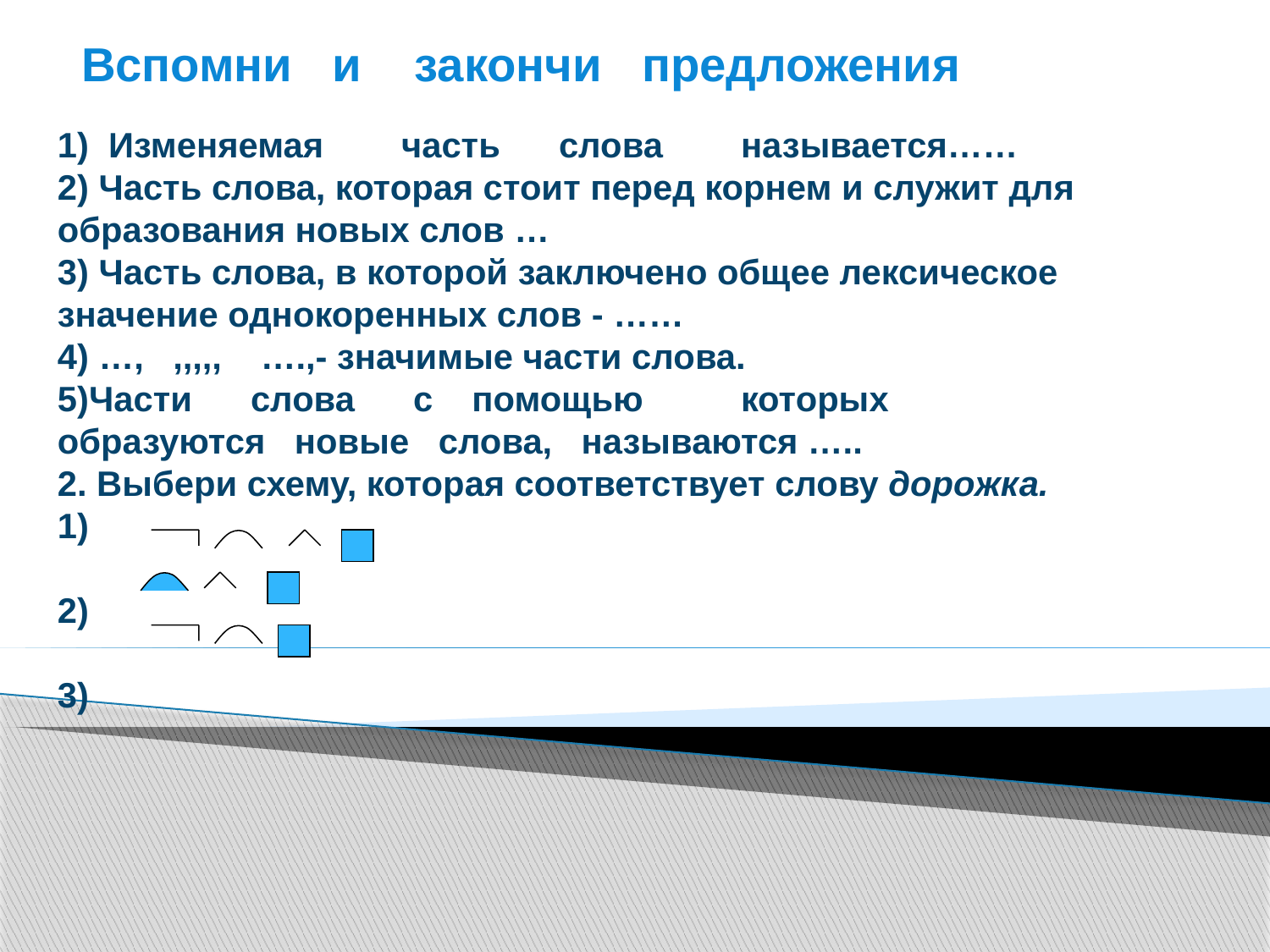

Вспомни   и    закончи   предложения
# 1)  Изменяемая        часть      слова        называется…… 2) Часть слова, которая стоит перед корнем и служит для образования новых слов … 3) Часть слова, в которой заключено общее лексическое значение однокоренных слов - …… 4) …,   ,,,,,    ….,- значимые части слова. 5)Части      слова      с    помощью          которых             образуются   новые   слова,   называются ….. 2. Выбери схему, которая соответствует слову дорожка. 1) 2) 3)